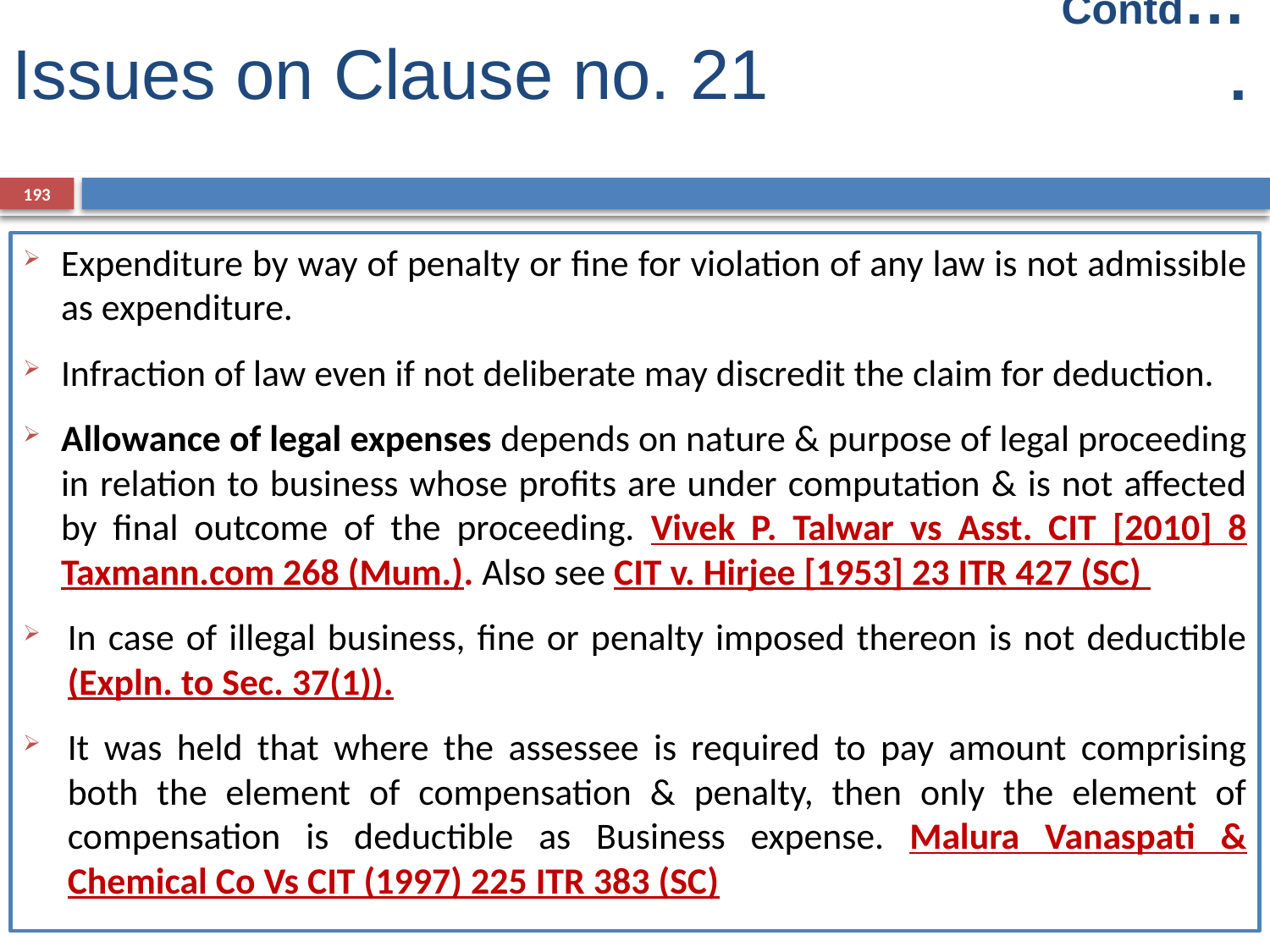

Contd….
# Issues on Clause no. 21
193
Expenditure by way of penalty or fine for violation of any law is not admissible as expenditure.
Infraction of law even if not deliberate may discredit the claim for deduction.
Allowance of legal expenses depends on nature & purpose of legal proceeding in relation to business whose profits are under computation & is not affected by final outcome of the proceeding. Vivek P. Talwar vs Asst. CIT [2010] 8 Taxmann.com 268 (Mum.). Also see CIT v. Hirjee [1953] 23 ITR 427 (SC)
In case of illegal business, fine or penalty imposed thereon is not deductible (Expln. to Sec. 37(1)).
It was held that where the assessee is required to pay amount comprising both the element of compensation & penalty, then only the element of compensation is deductible as Business expense. Malura Vanaspati & Chemical Co Vs CIT (1997) 225 ITR 383 (SC)